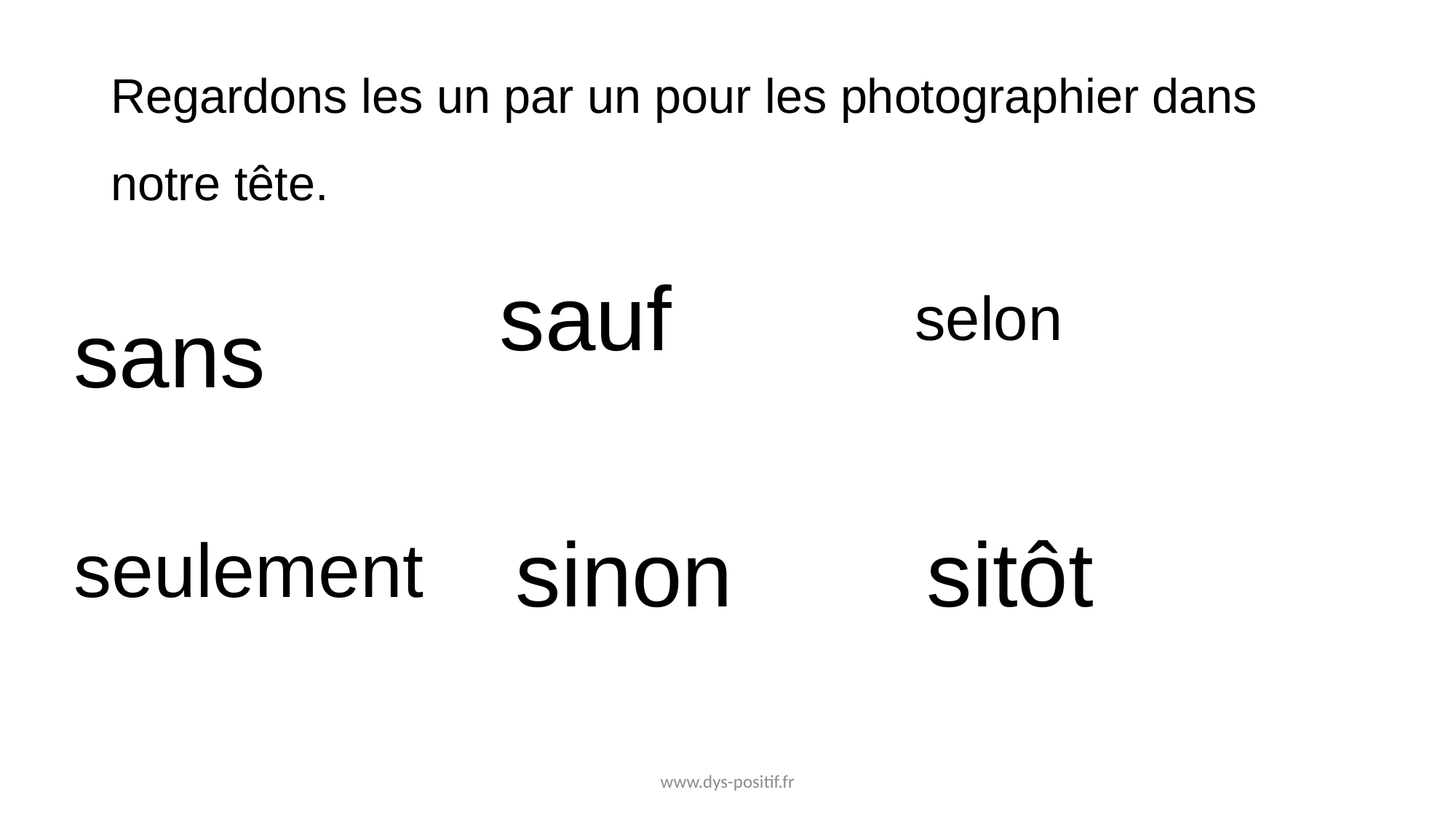

# Regardons les un par un pour les photographier dans notre tête.
sans
selon

sauf
sinon
sitôt
seulement
www.dys-positif.fr